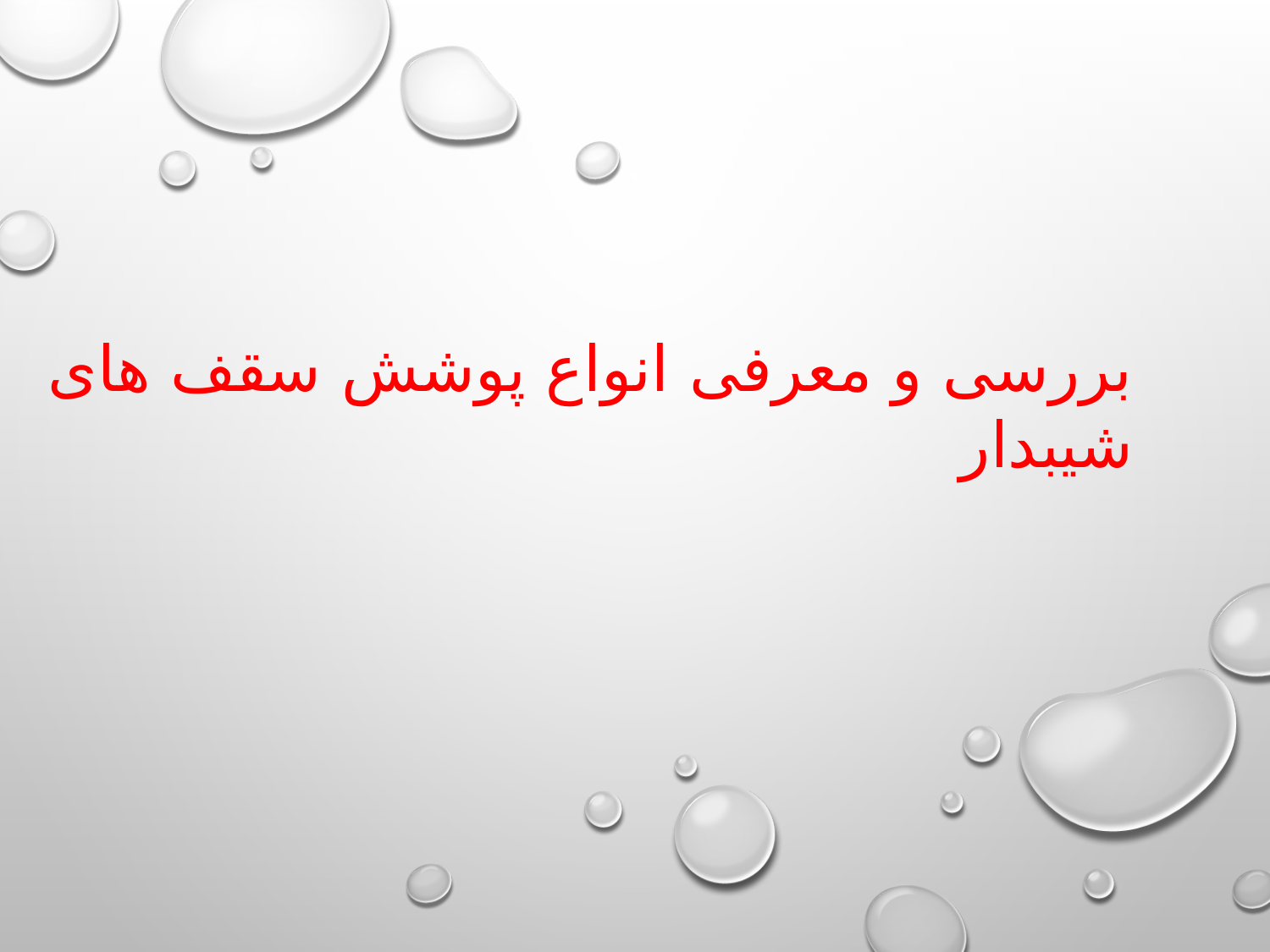

بررسی و معرفی انواع پوشش سقف های شیبدار